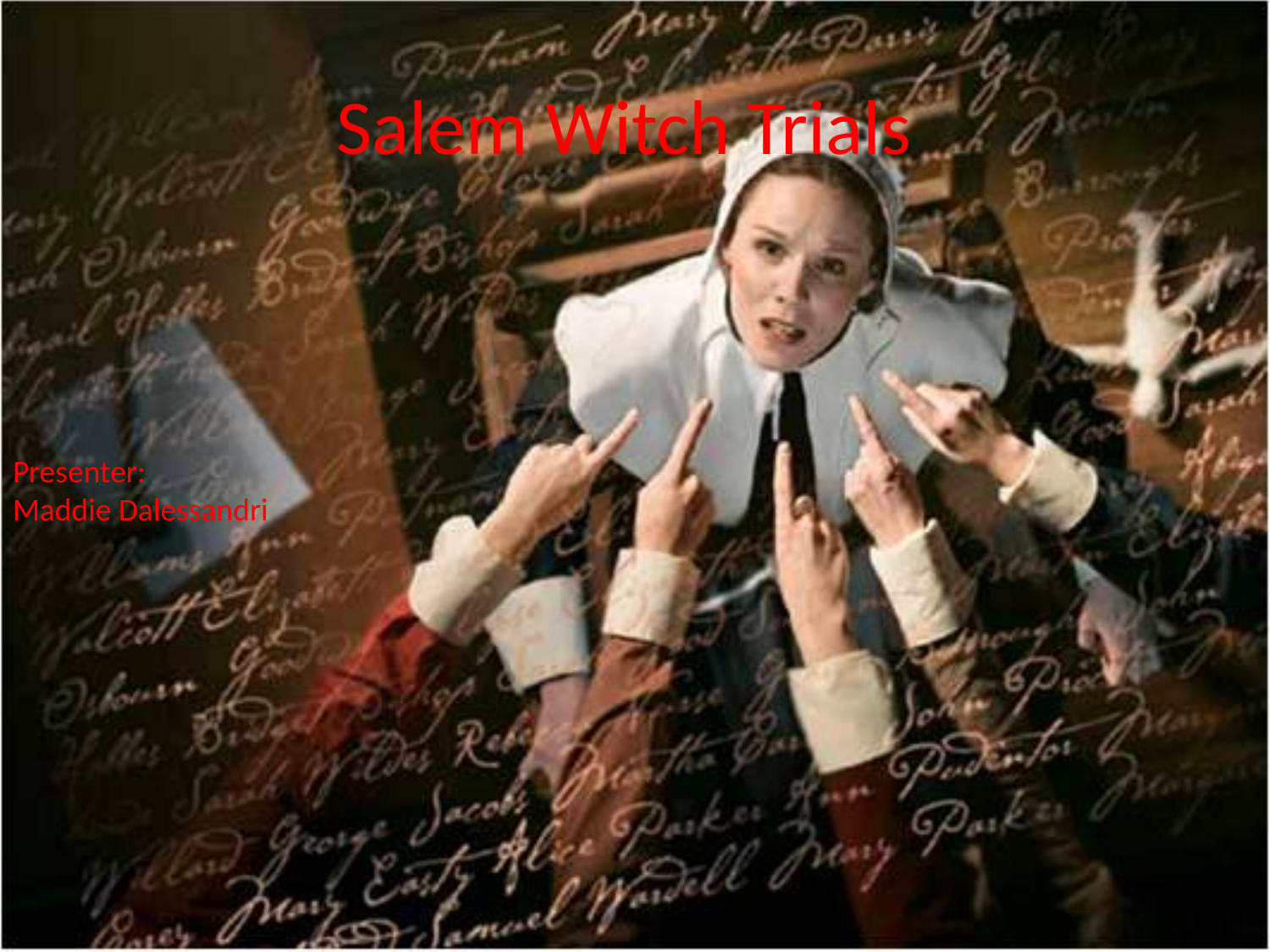

# Salem Witch Trials
Presenter:
Maddie Dalessandri